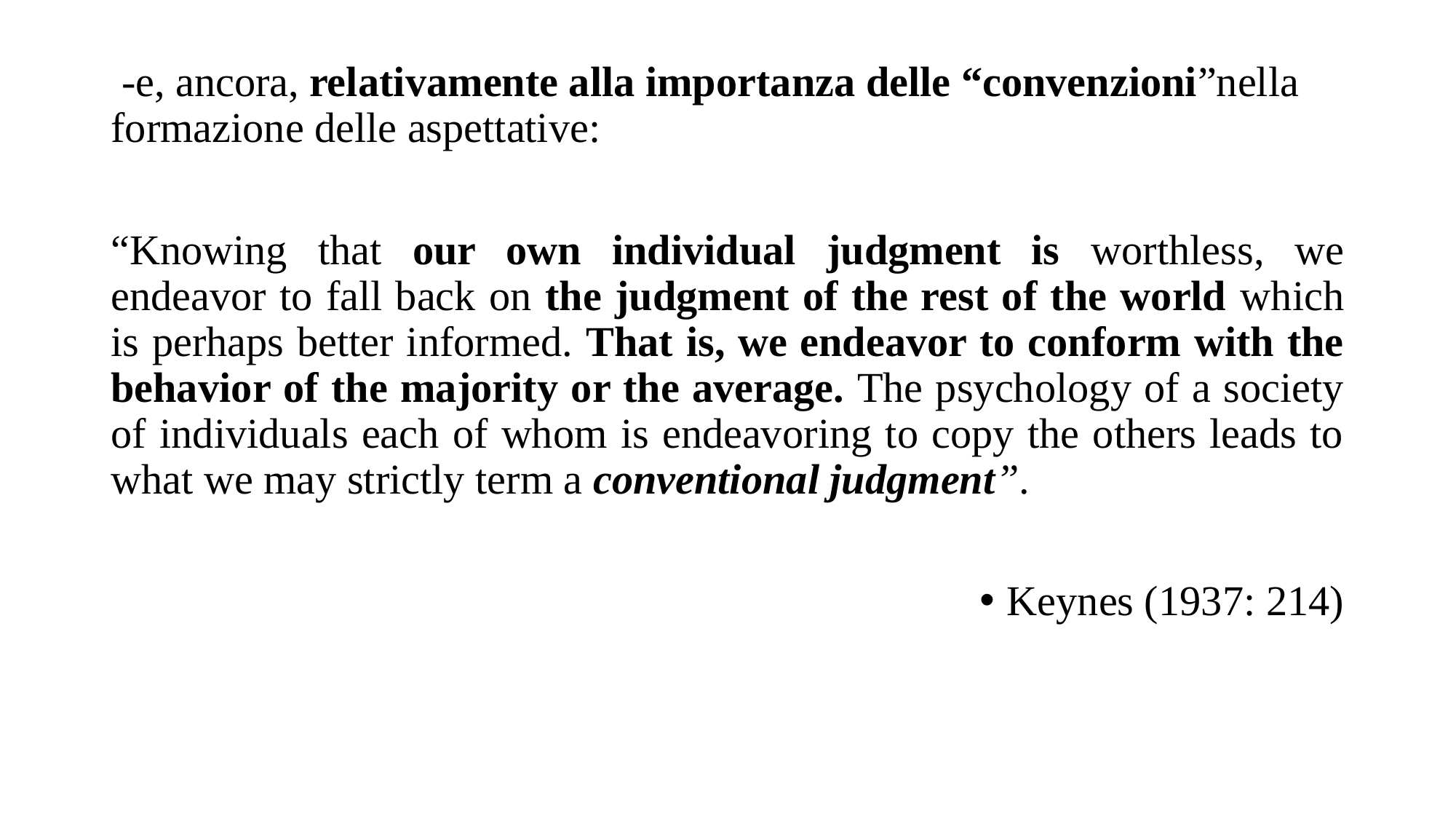

-e, ancora, relativamente alla importanza delle “convenzioni”nella formazione delle aspettative:

“Knowing that our own individual judgment is worthless, we endeavor to fall back on the judgment of the rest of the world which is perhaps better informed. That is, we endeavor to conform with the behavior of the majority or the average. The psychology of a society of individuals each of whom is endeavoring to copy the others leads to what we may strictly term a conventional judgment”.

Keynes (1937: 214)